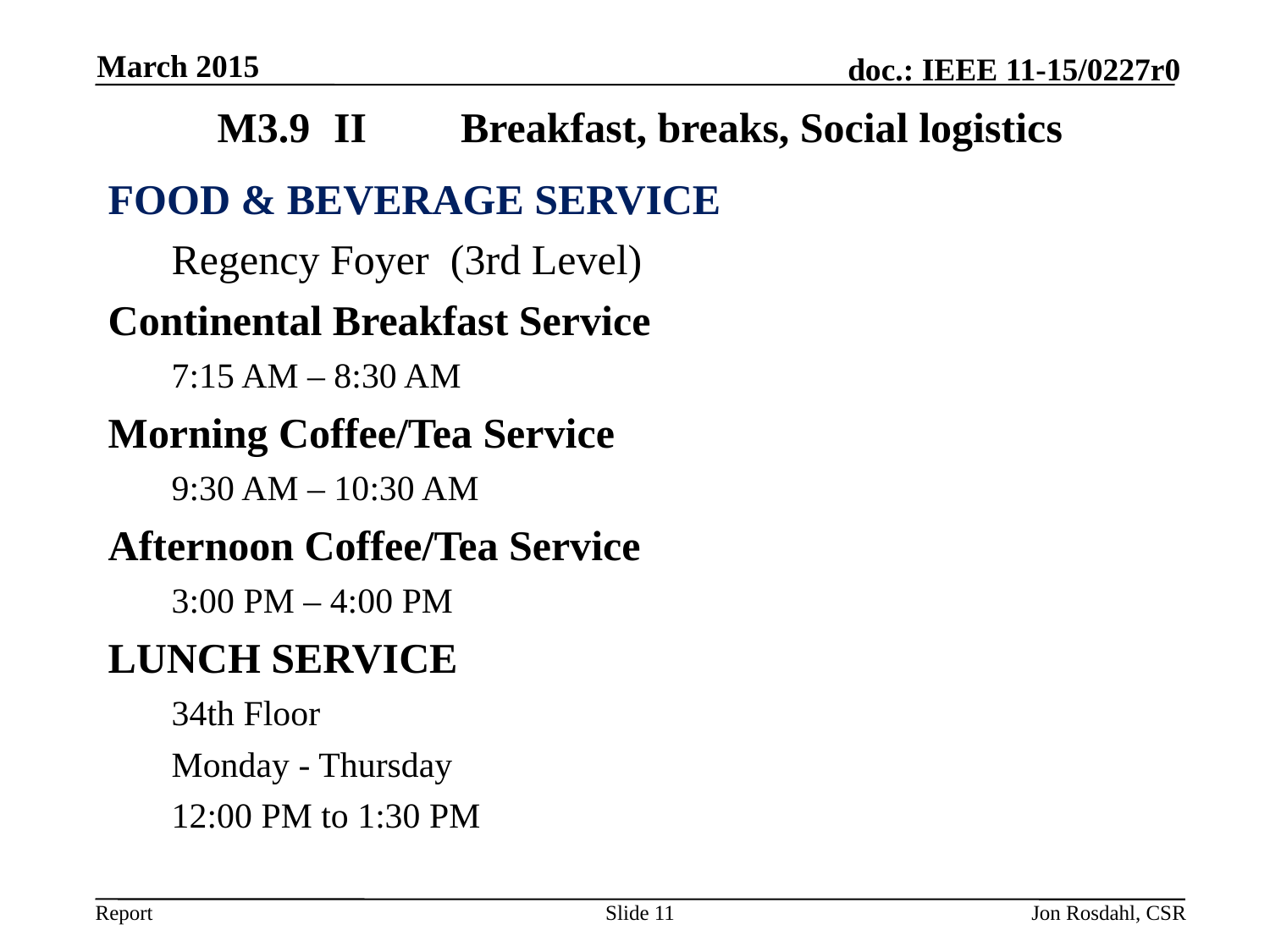

March 2015
# M3.9	II	Breakfast, breaks, Social logistics
FOOD & BEVERAGE SERVICE
Regency Foyer  (3rd Level)
Continental Breakfast Service
7:15 AM – 8:30 AM
Morning Coffee/Tea Service
9:30 AM – 10:30 AM
Afternoon Coffee/Tea Service
3:00 PM – 4:00 PM
LUNCH SERVICE
34th Floor
Monday - Thursday
12:00 PM to 1:30 PM
Slide 11
Jon Rosdahl, CSR